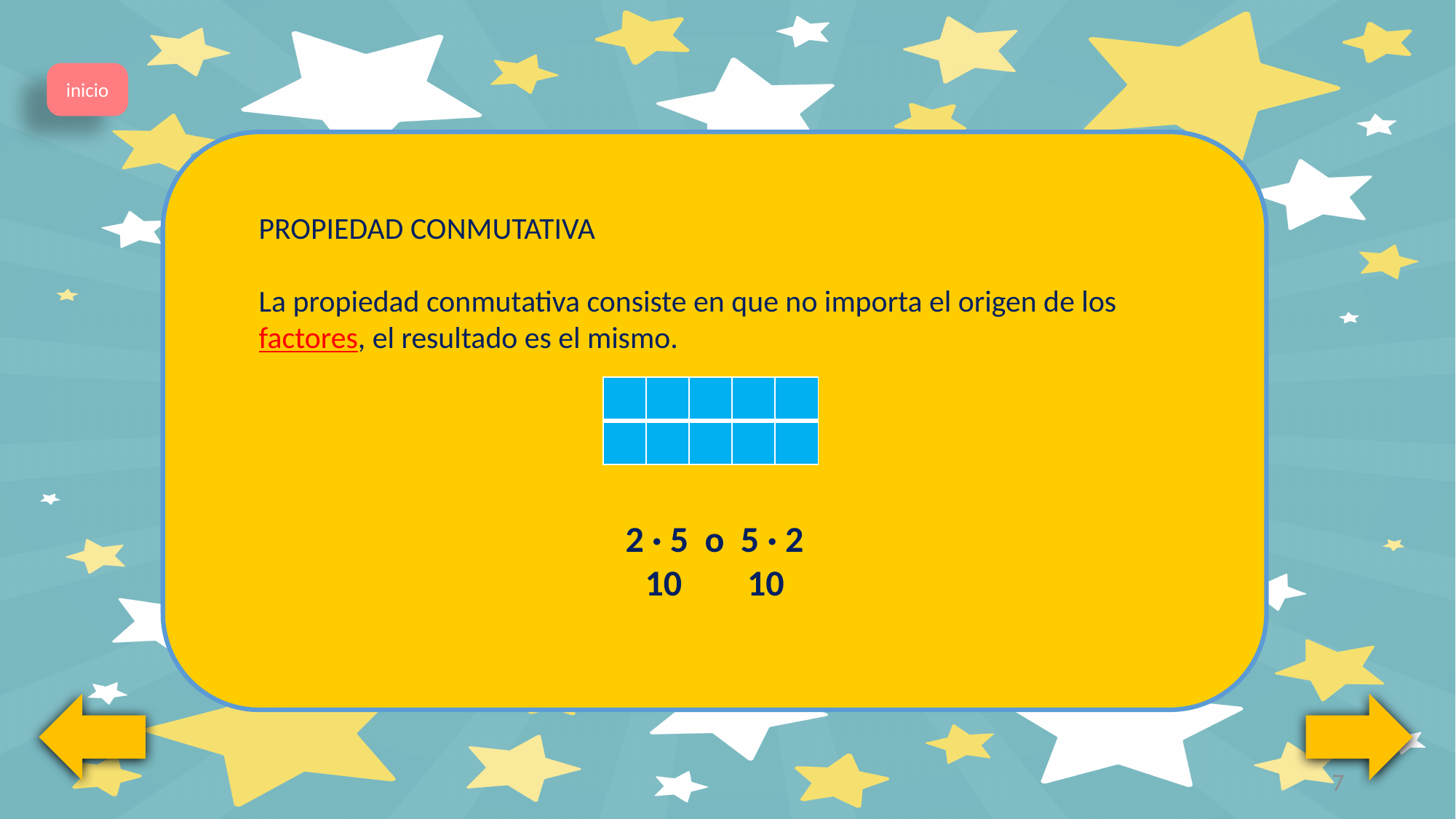

inicio

2 · 5  o  5 · 2
10        10

PROPIEDAD CONMUTATIVA

La propiedad conmutativa consiste en que no importa el origen de los
factores, el resultado es el mismo.

|  |  |  |  |  |
| --- | --- | --- | --- | --- |
|  |  |  |  |  |

7